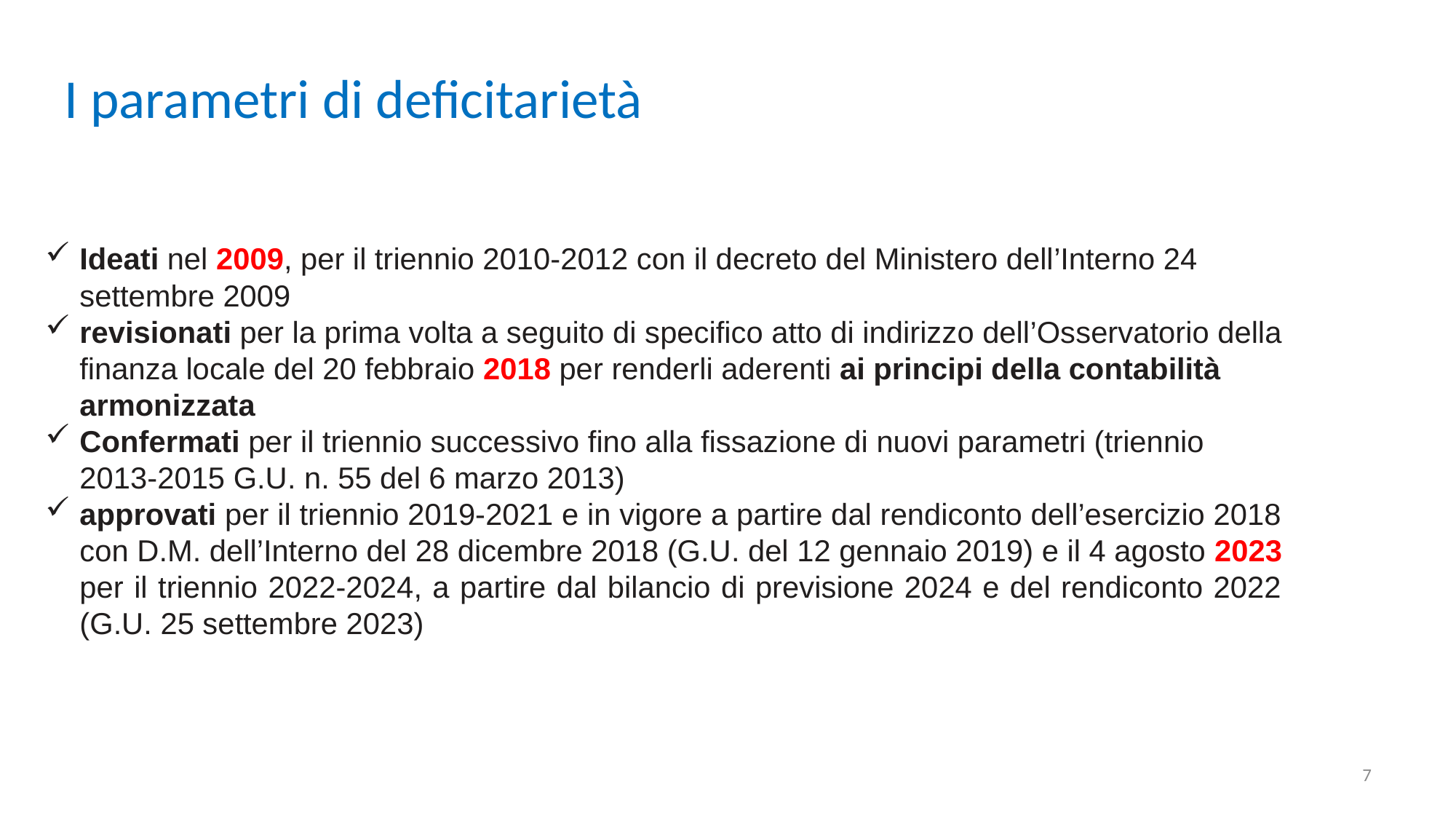

# I parametri di deficitarietà

Ideati nel 2009, per il triennio 2010-2012 con il decreto del Ministero dell’Interno 24 settembre 2009
revisionati per la prima volta a seguito di specifico atto di indirizzo dell’Osservatorio della finanza locale del 20 febbraio 2018 per renderli aderenti ai principi della contabilità armonizzata
Confermati per il triennio successivo fino alla fissazione di nuovi parametri (triennio 2013-2015 G.U. n. 55 del 6 marzo 2013)
approvati per il triennio 2019-2021 e in vigore a partire dal rendiconto dell’esercizio 2018 con D.M. dell’Interno del 28 dicembre 2018 (G.U. del 12 gennaio 2019) e il 4 agosto 2023 per il triennio 2022-2024, a partire dal bilancio di previsione 2024 e del rendiconto 2022 (G.U. 25 settembre 2023)

7